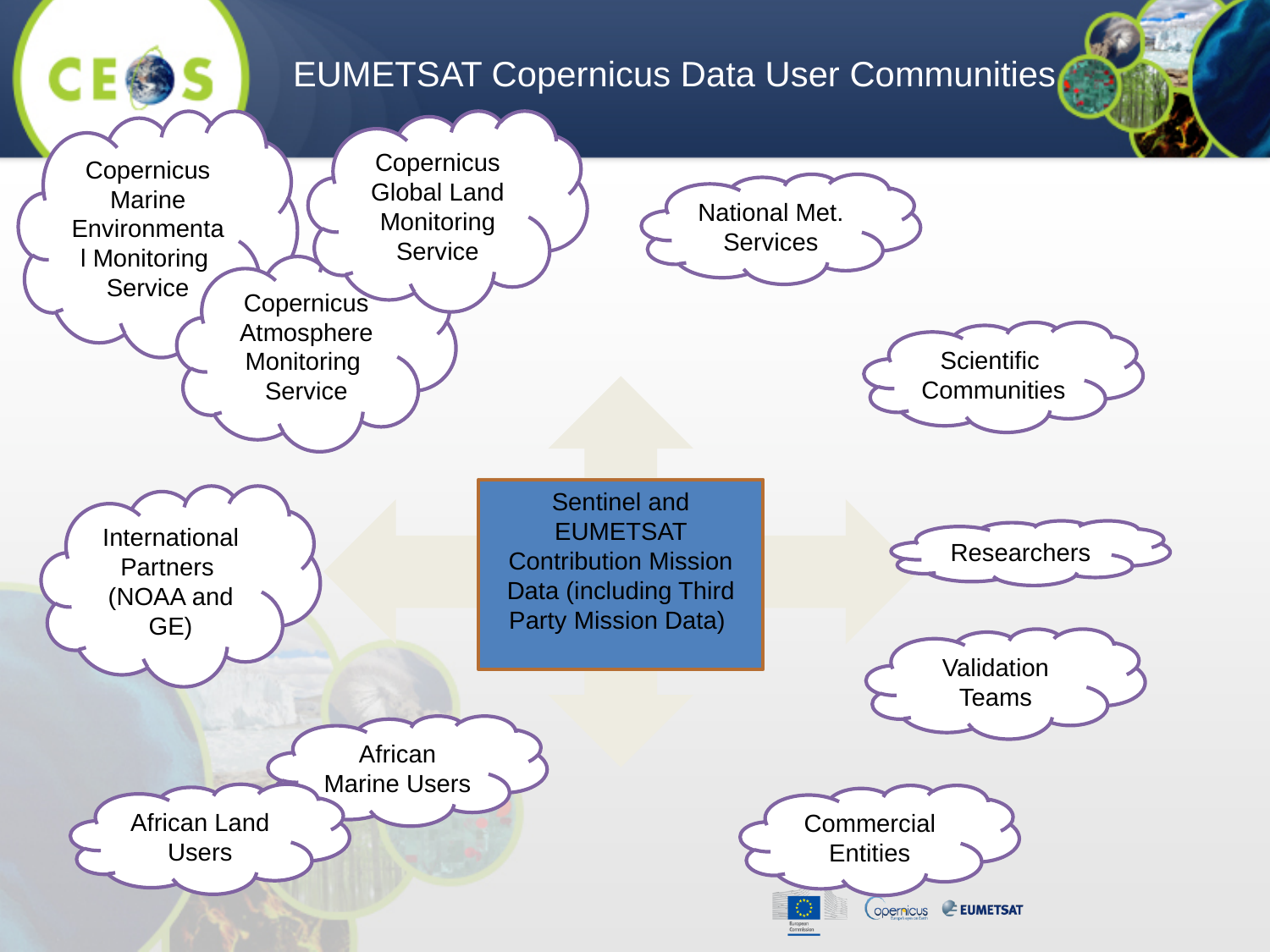

# EUMETSAT Copernicus Data User Communities
Copernicus Global Land Monitoring Service
Copernicus Marine Environmental Monitoring  Service
National Met. Services
Copernicus Atmosphere Monitoring
Service
Scientific  Communities

Sentinel and EUMETSAT Contribution Mission Data (including Third Party Mission Data)

International Partners
(NOAA and GE)
Researchers
Validation Teams
African Marine Users
African Land Users
Commercial Entities